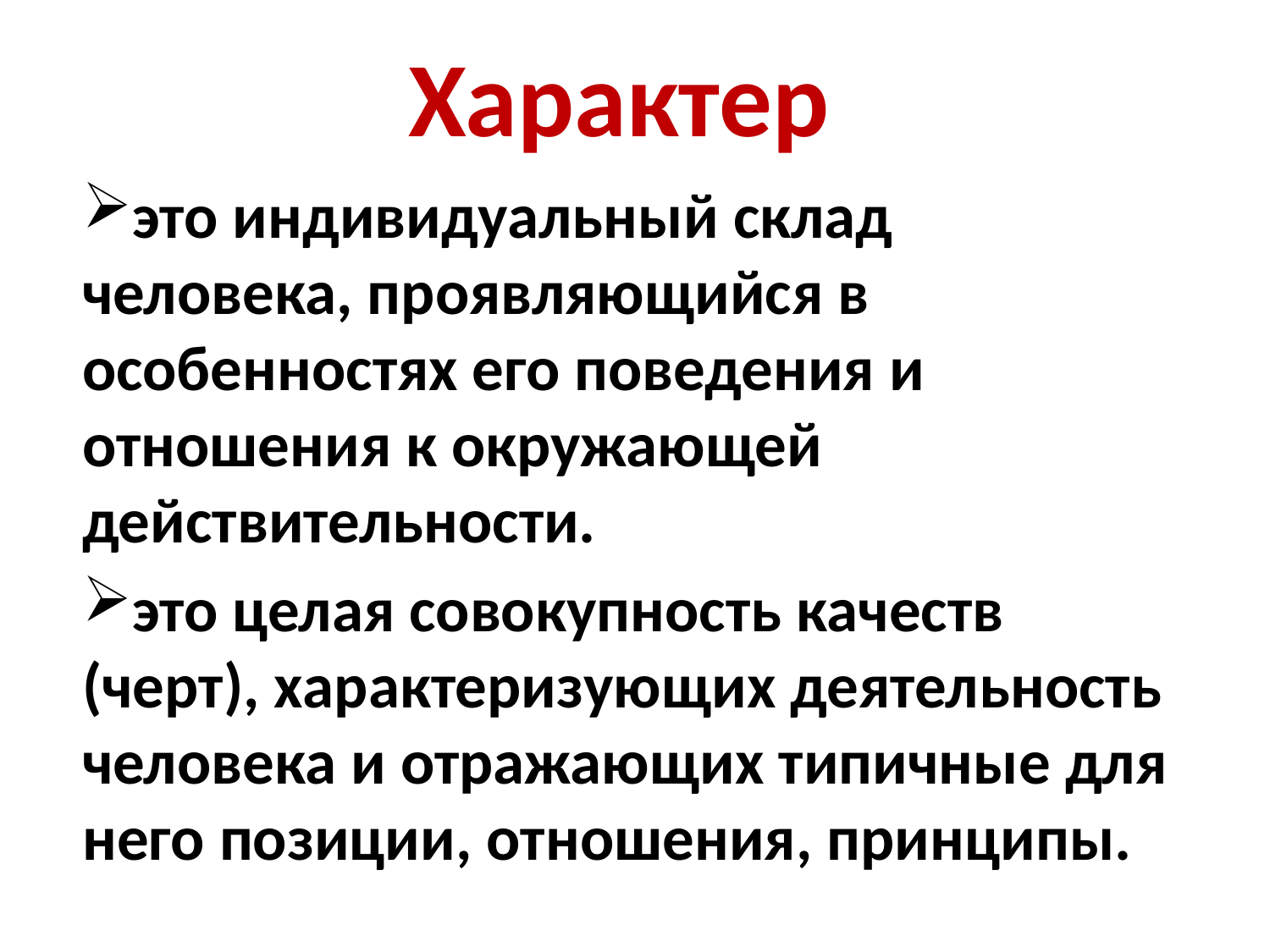

# Характер
это индивидуальный склад человека, проявляющийся в особенностях его поведения и отношения к окружающей действительности.
это целая совокупность качеств (черт), характеризующих деятельность человека и отражающих типичные для него позиции, отношения, принципы.